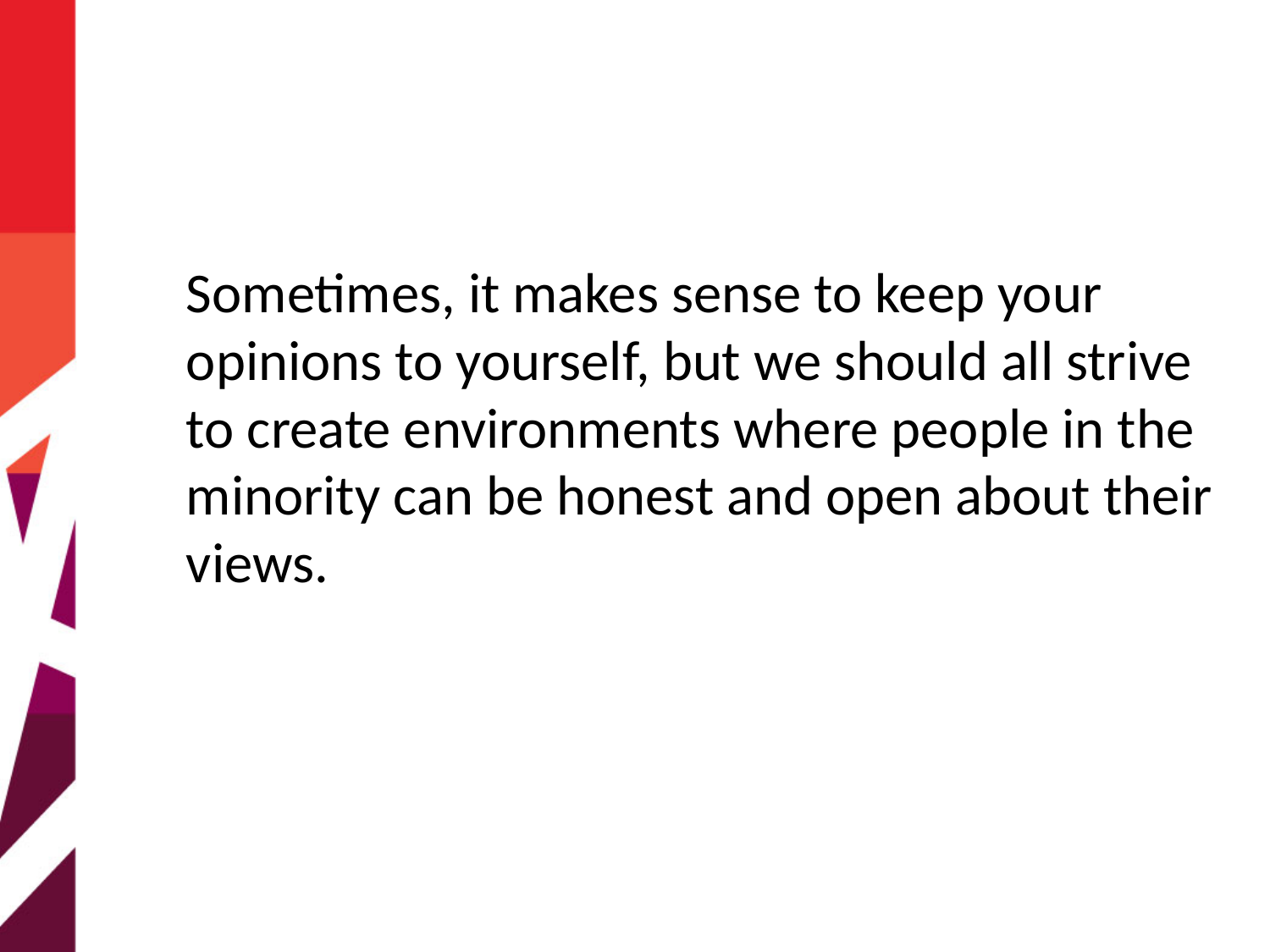

#
Sometimes, it makes sense to keep your opinions to yourself, but we should all strive to create environments where people in the minority can be honest and open about their views.